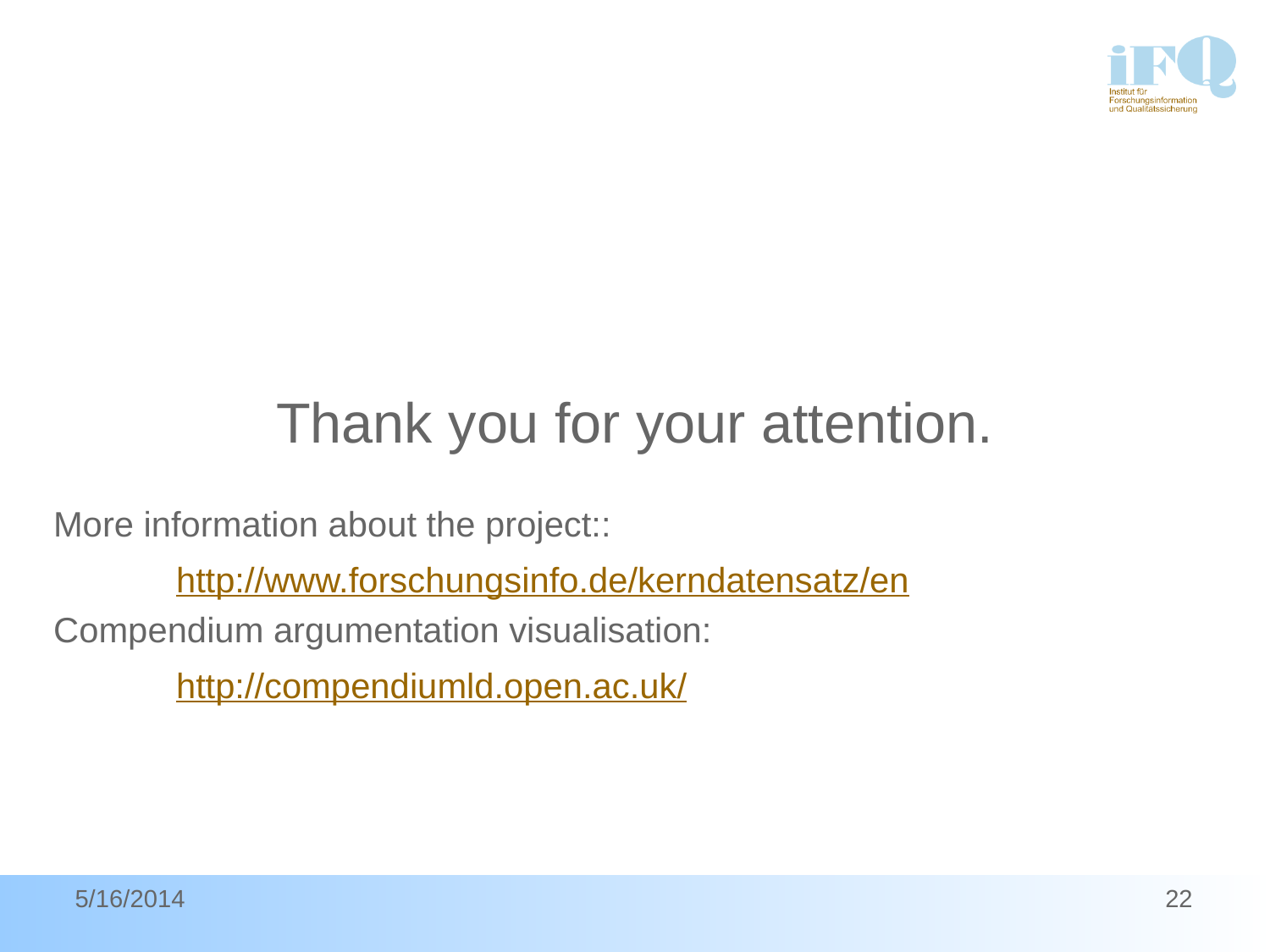

Thank you for your attention.

More information about the project::
http://www.forschungsinfo.de/kerndatensatz/en
Compendium argumentation visualisation:
http://compendiumld.open.ac.uk/
5/16/2014
22